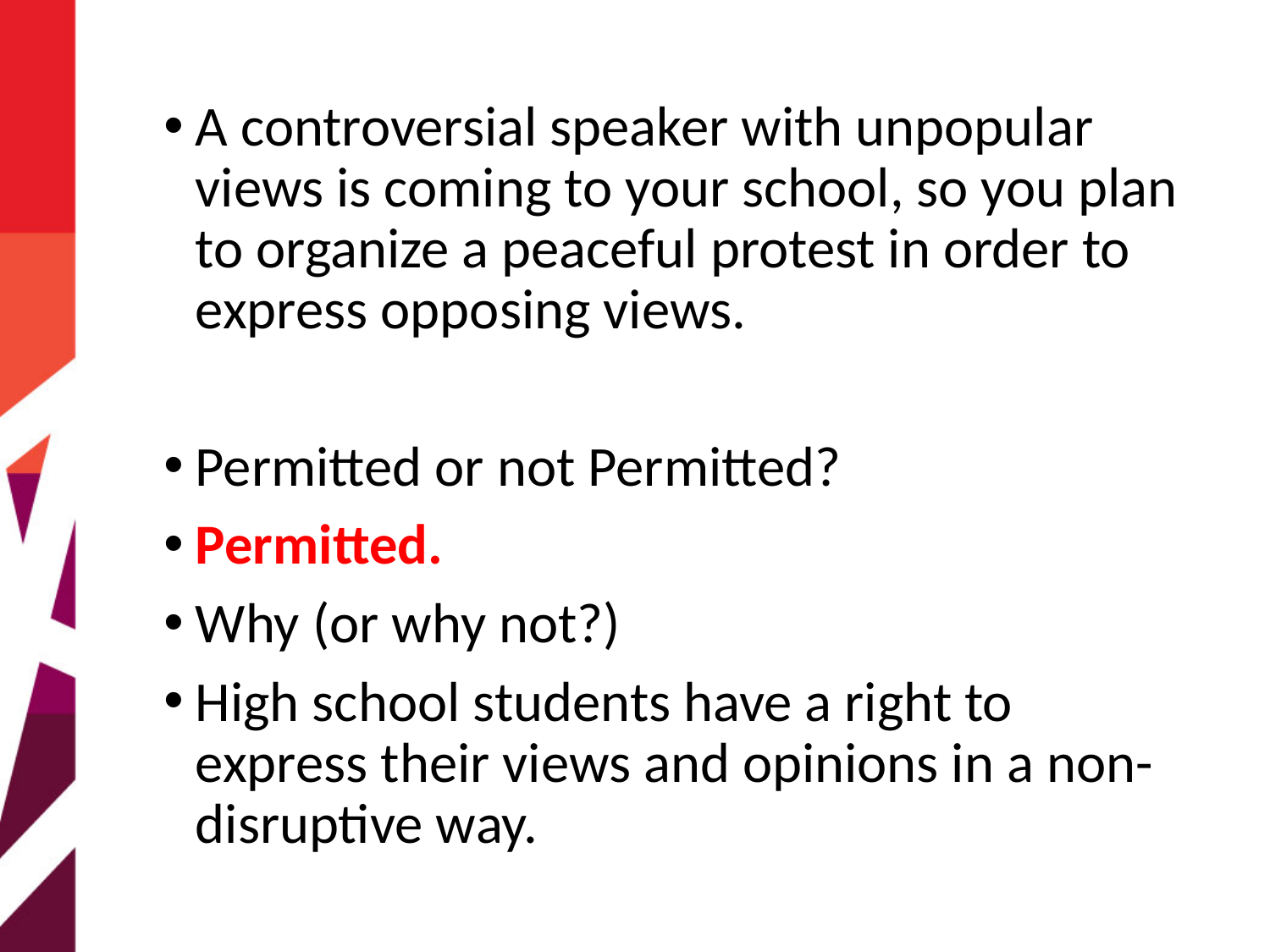

A controversial speaker with unpopular views is coming to your school, so you plan to organize a peaceful protest in order to express opposing views.

Permitted or not Permitted?
Permitted.
Why (or why not?)
High school students have a right to express their views and opinions in a non-disruptive way.